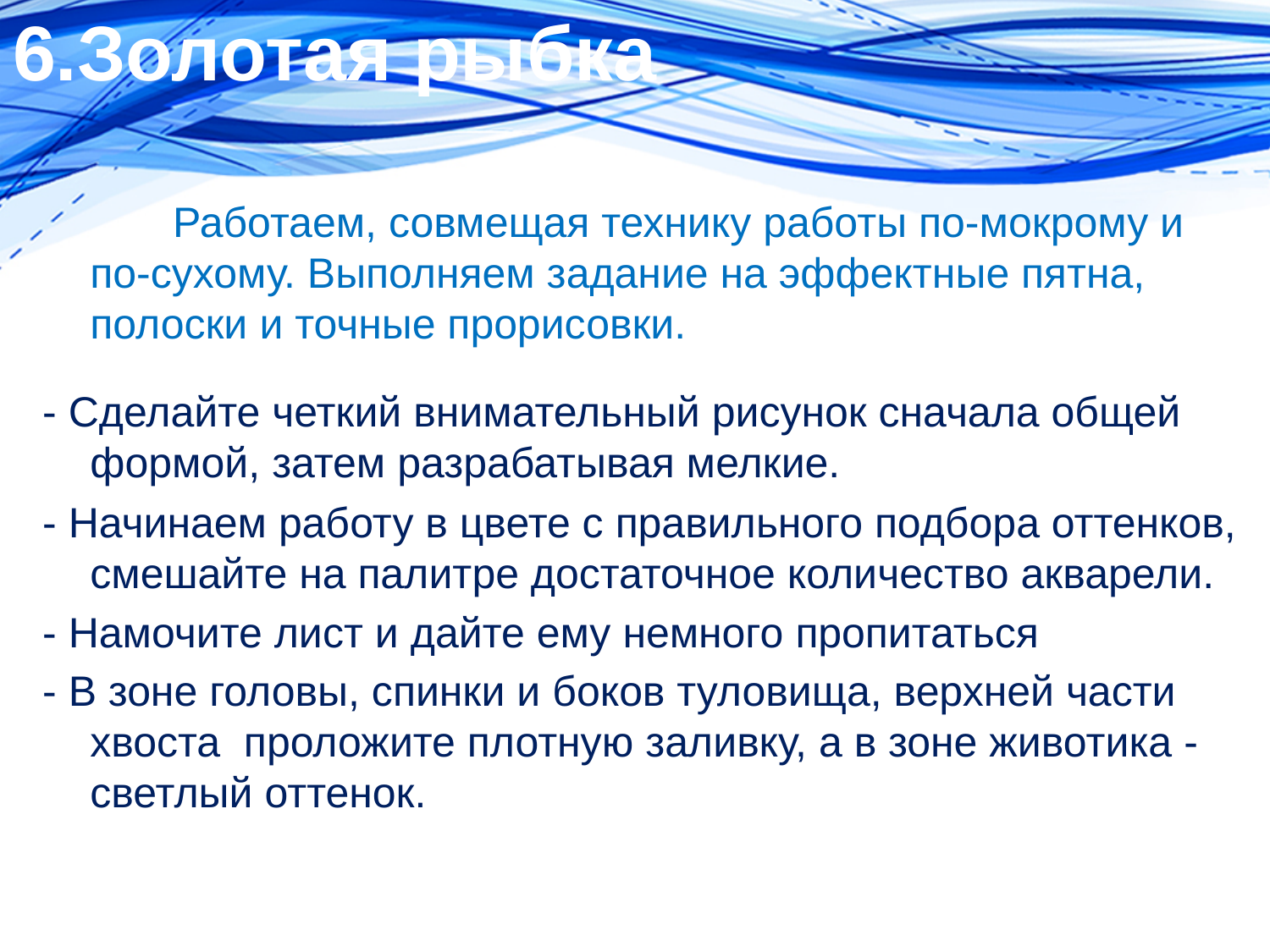

# 6.Золотая рыбка
           Работаем, совмещая технику работы по-мокрому и по-сухому. Выполняем задание на эффектные пятна, полоски и точные прорисовки.

- Сделайте четкий внимательный рисунок сначала общей формой, затем разрабатывая мелкие.
- Начинаем работу в цвете с правильного подбора оттенков, смешайте на палитре достаточное количество акварели.
- Намочите лист и дайте ему немного пропитаться
- В зоне головы, спинки и боков туловища, верхней части хвоста  проложите плотную заливку, а в зоне животика - светлый оттенок.